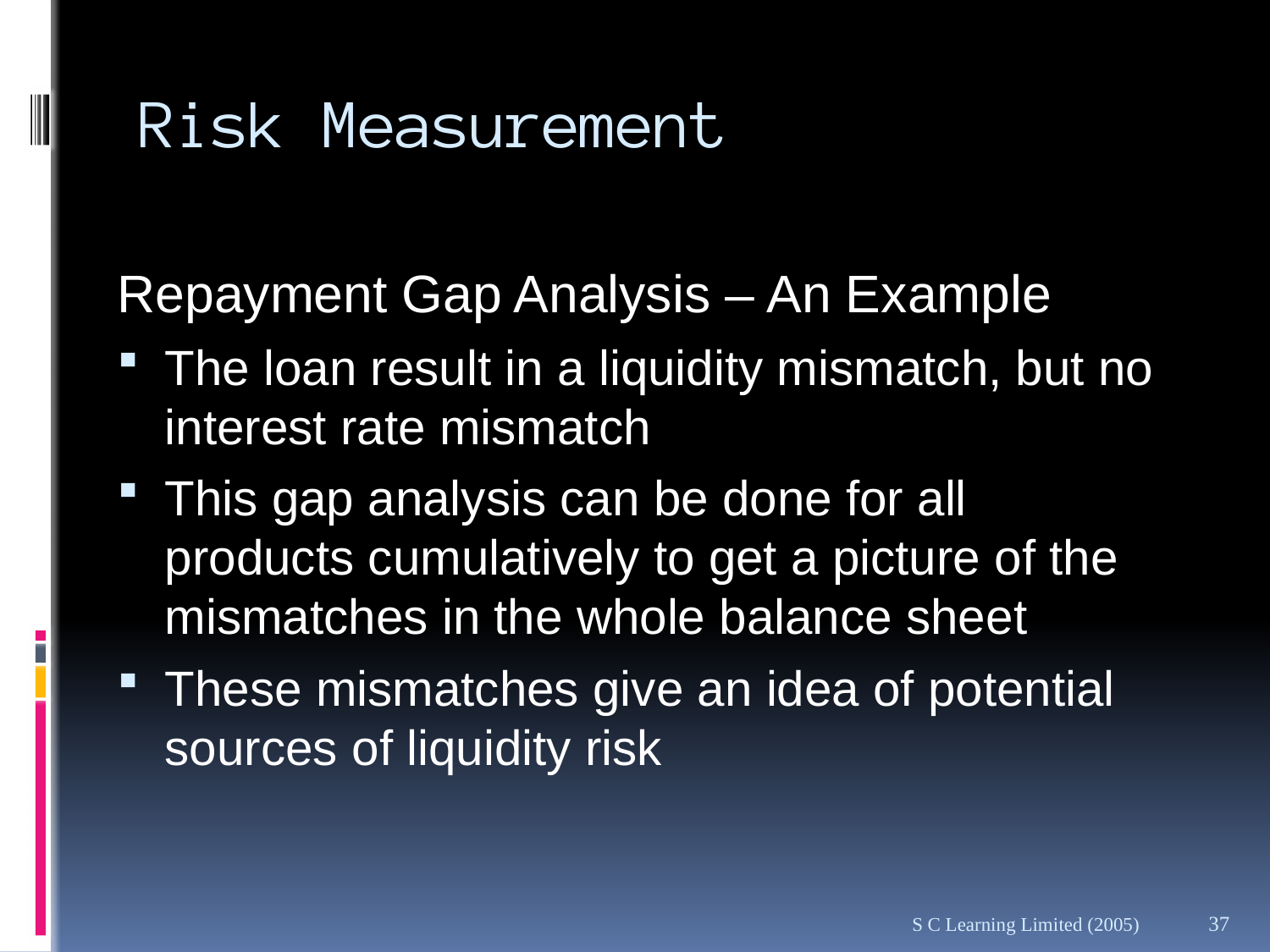

# Risk Measurement
Repayment Gap Analysis – An Example
The loan result in a liquidity mismatch, but no interest rate mismatch
This gap analysis can be done for all products cumulatively to get a picture of the mismatches in the whole balance sheet
These mismatches give an idea of potential sources of liquidity risk
S C Learning Limited (2005)
37